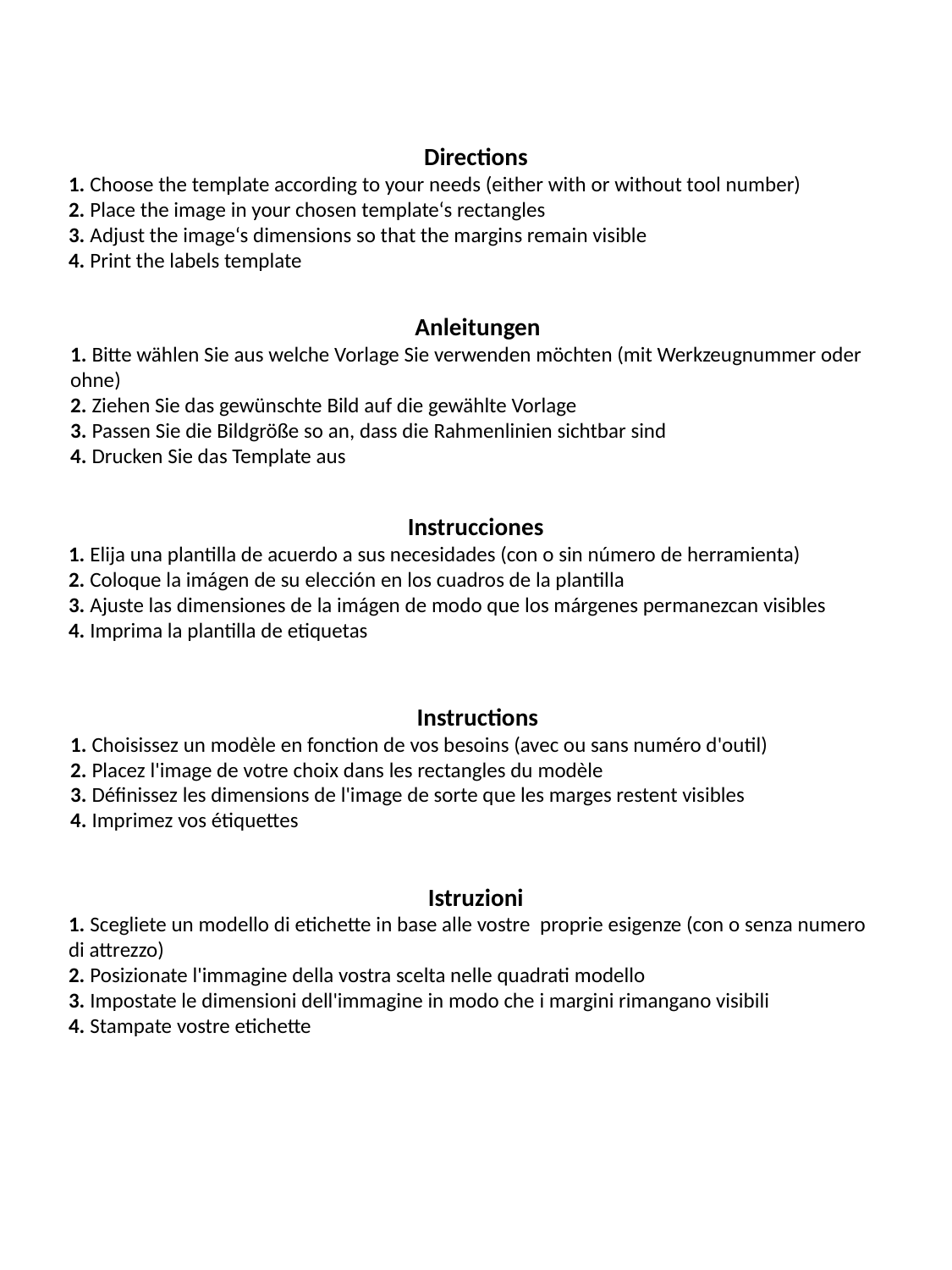

Directions
1. Choose the template according to your needs (either with or without tool number)
2. Place the image in your chosen template‘s rectangles
3. Adjust the image‘s dimensions so that the margins remain visible
4. Print the labels template
Anleitungen
1. Bitte wählen Sie aus welche Vorlage Sie verwenden möchten (mit Werkzeugnummer oder ohne)
2. Ziehen Sie das gewünschte Bild auf die gewählte Vorlage
3. Passen Sie die Bildgröße so an, dass die Rahmenlinien sichtbar sind
4. Drucken Sie das Template aus
Instrucciones
1. Elija una plantilla de acuerdo a sus necesidades (con o sin número de herramienta)
2. Coloque la imágen de su elección en los cuadros de la plantilla
3. Ajuste las dimensiones de la imágen de modo que los márgenes permanezcan visibles
4. Imprima la plantilla de etiquetas
Instructions
1. Choisissez un modèle en fonction de vos besoins (avec ou sans numéro d'outil)
2. Placez l'image de votre choix dans les rectangles du modèle
3. Définissez les dimensions de l'image de sorte que les marges restent visibles
4. Imprimez vos étiquettes
Istruzioni
1. Scegliete un modello di etichette in base alle vostre  proprie esigenze (con o senza numero di attrezzo)
2. Posizionate l'immagine della vostra scelta nelle quadrati modello
3. Impostate le dimensioni dell'immagine in modo che i margini rimangano visibili
4. Stampate vostre etichette